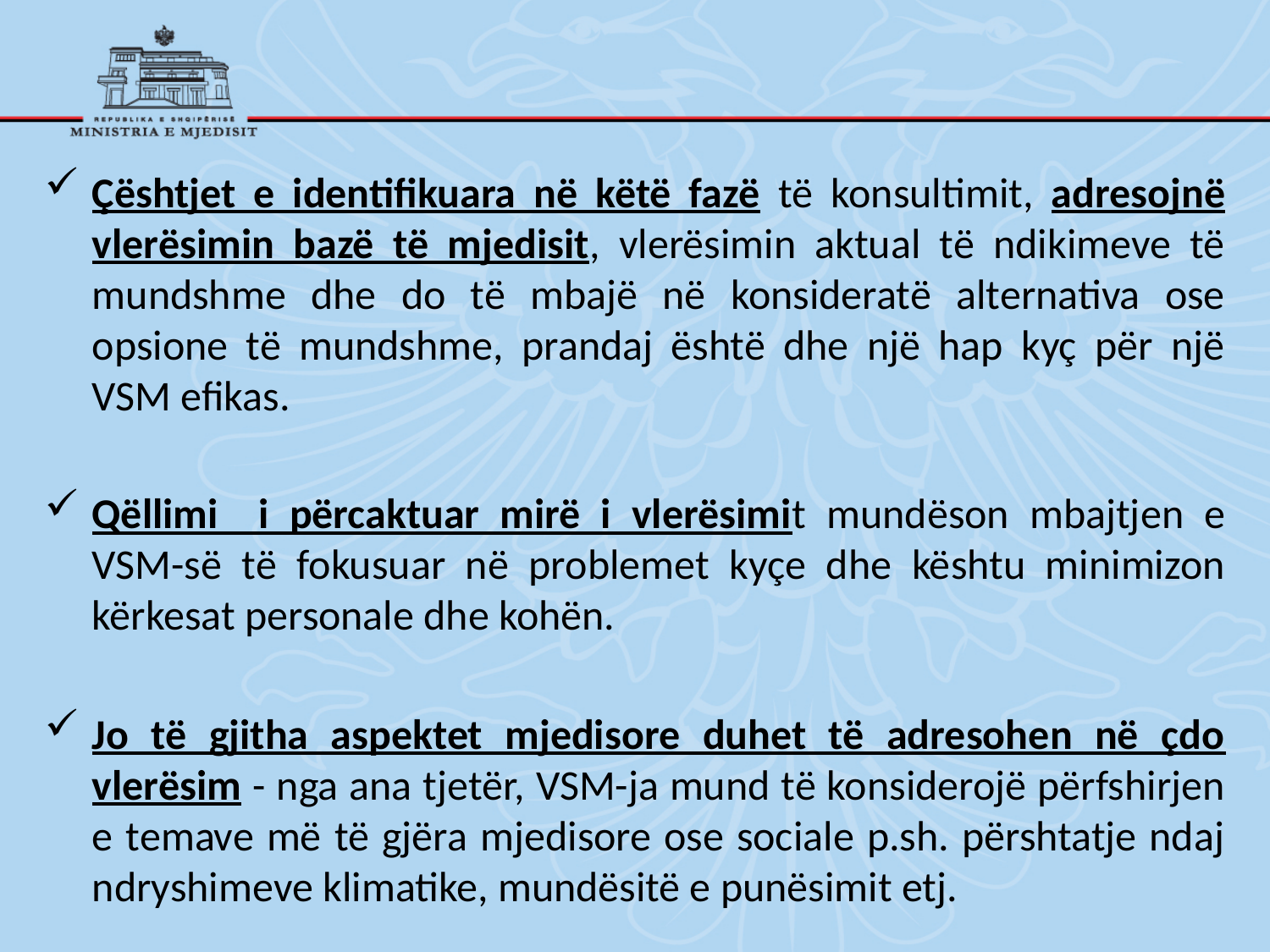

Çështjet e identifikuara në këtë fazë të konsultimit, adresojnë vlerësimin bazë të mjedisit, vlerësimin aktual të ndikimeve të mundshme dhe do të mbajë në konsideratë alternativa ose opsione të mundshme, prandaj është dhe një hap kyç për një VSM efikas.

Qëllimi  i përcaktuar mirë i vlerësimit mundëson mbajtjen e VSM-së të fokusuar në problemet kyçe dhe kështu minimizon kërkesat personale dhe kohën.

Jo të gjitha aspektet mjedisore duhet të adresohen në çdo vlerësim - nga ana tjetër, VSM-ja mund të konsiderojë përfshirjen e temave më të gjëra mjedisore ose sociale p.sh. përshtatje ndaj ndryshimeve klimatike, mundësitë e punësimit etj.